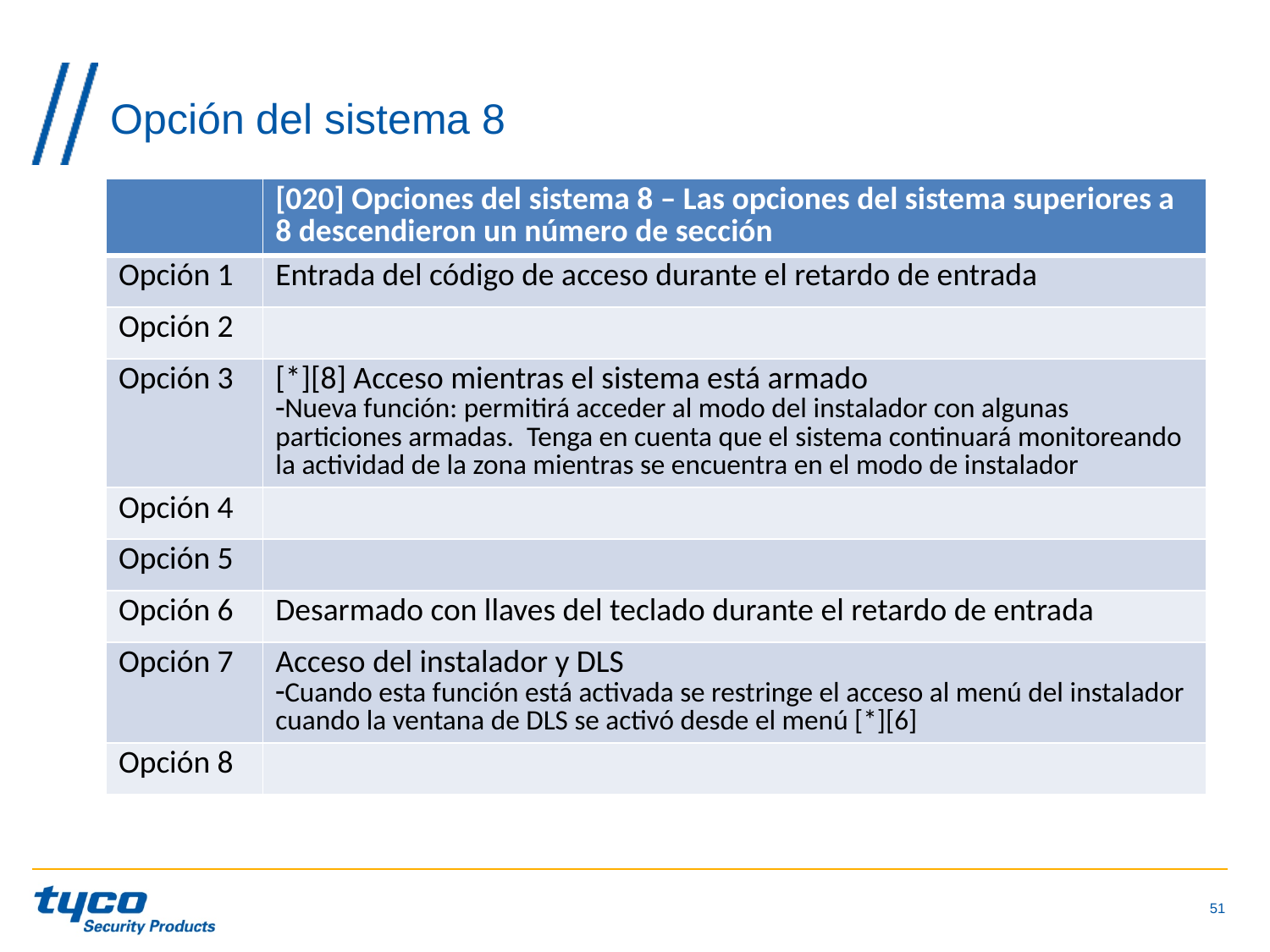

# Opción del sistema 8
|  | [020] Opciones del sistema 8 – Las opciones del sistema superiores a 8 descendieron un número de sección |
| --- | --- |
| Opción 1 | Entrada del código de acceso durante el retardo de entrada |
| Opción 2 |  |
| Opción 3 | [\*][8] Acceso mientras el sistema está armado Nueva función: permitirá acceder al modo del instalador con algunas particiones armadas. Tenga en cuenta que el sistema continuará monitoreando la actividad de la zona mientras se encuentra en el modo de instalador |
| Opción 4 |  |
| Opción 5 |  |
| Opción 6 | Desarmado con llaves del teclado durante el retardo de entrada |
| Opción 7 | Acceso del instalador y DLS Cuando esta función está activada se restringe el acceso al menú del instalador cuando la ventana de DLS se activó desde el menú [\*][6] |
| Opción 8 |  |
51